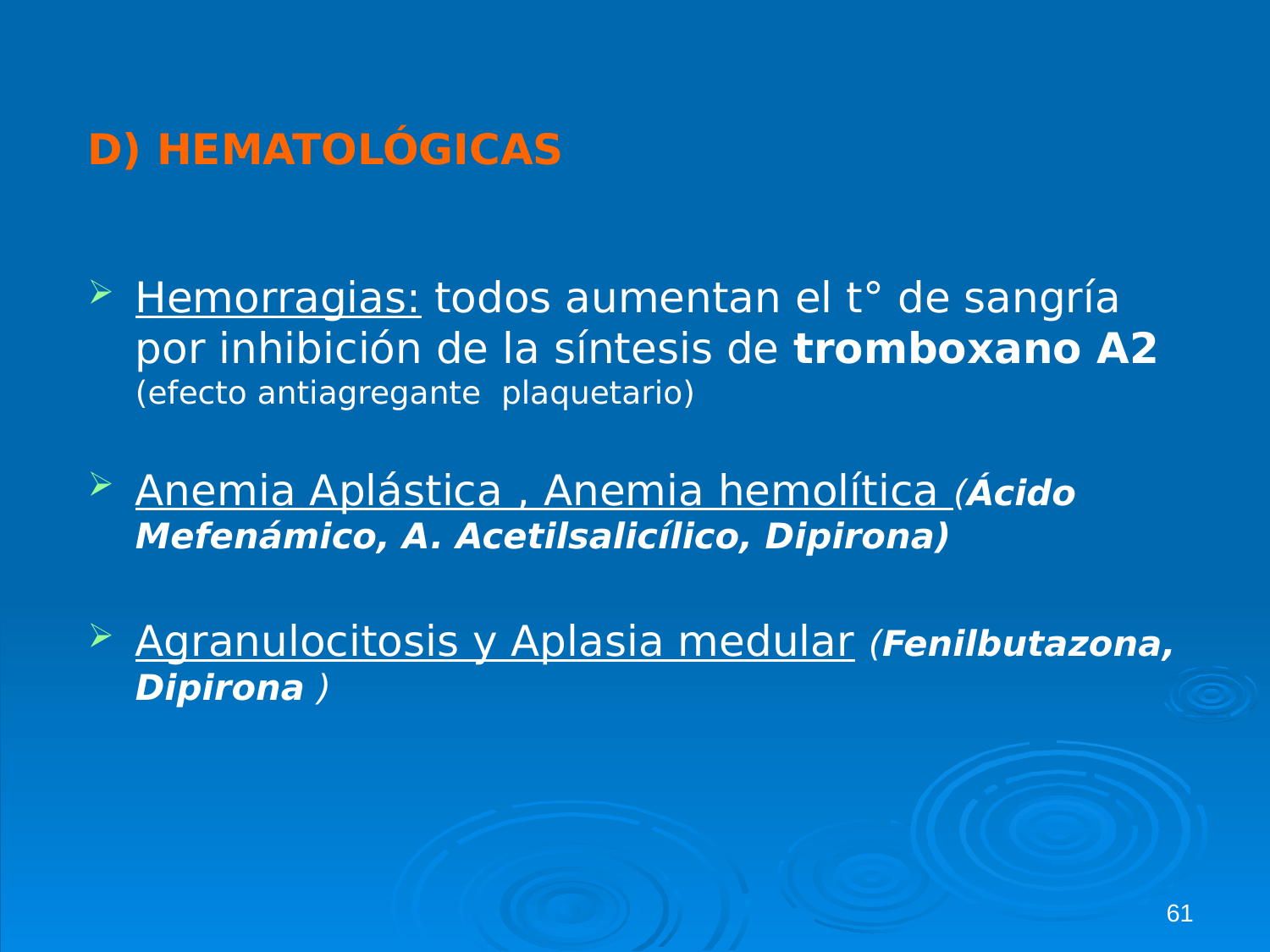

D) HEMATOLÓGICAS

Hemorragias: todos aumentan el t° de sangría por inhibición de la síntesis de tromboxano A2 (efecto antiagregante  plaquetario)

Anemia Aplástica , Anemia hemolítica (Ácido Mefenámico, A. Acetilsalicílico, Dipirona)

Agranulocitosis y Aplasia medular (Fenilbutazona, Dipirona )

61